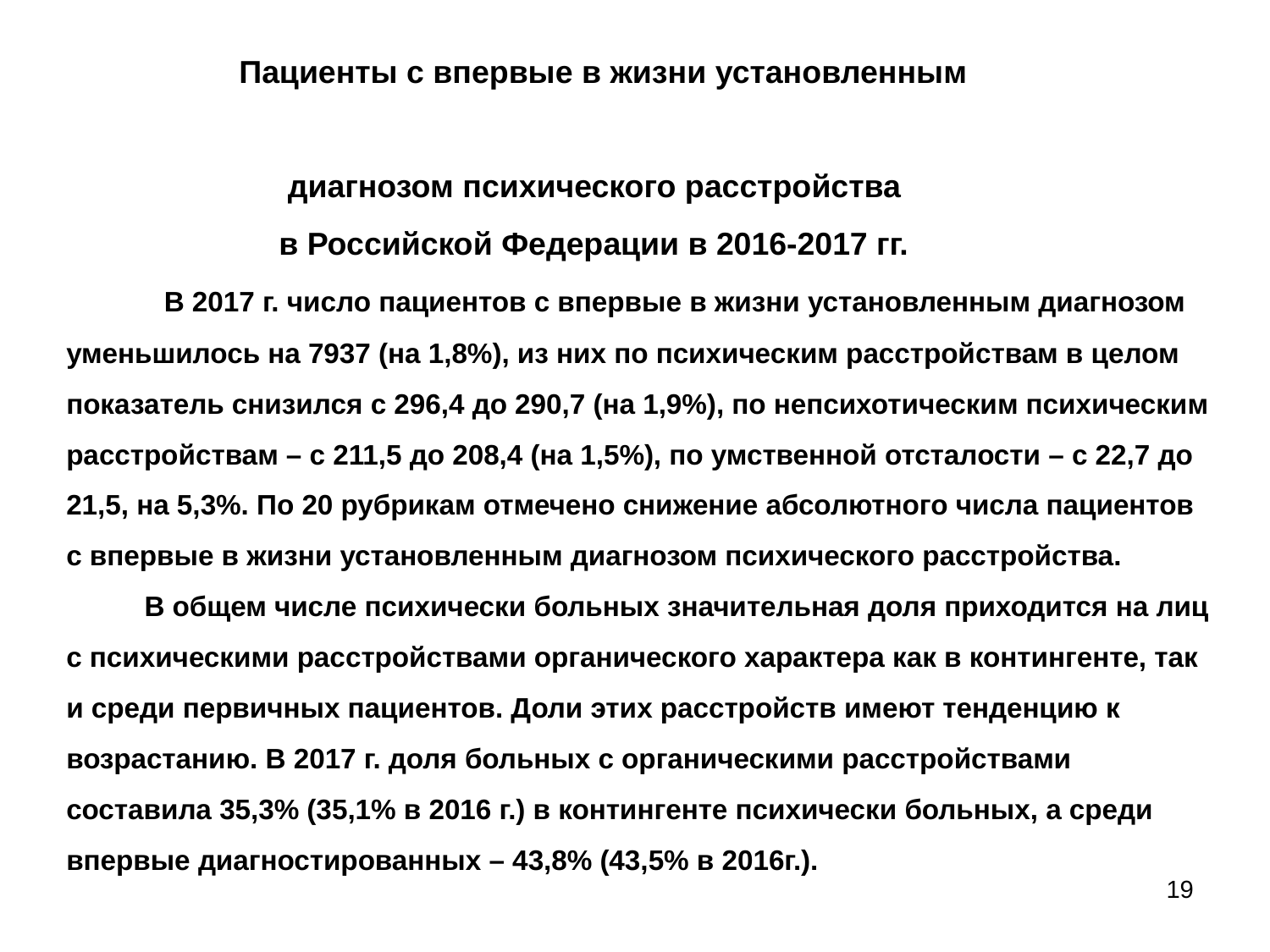

# Пациенты с впервые в жизни установленным диагнозом психического расстройства в Российской Федерации в 2016-2017 гг. В 2017 г. число пациентов с впервые в жизни установленным диагнозом уменьшилось на 7937 (на 1,8%), из них по психическим расстройствам в целом показатель снизился с 296,4 до 290,7 (на 1,9%), по непсихотическим психическим расстройствам – с 211,5 до 208,4 (на 1,5%), по умственной отсталости – с 22,7 до 21,5, на 5,3%. По 20 рубрикам отмечено снижение абсолютного числа пациентов с впервые в жизни установленным диагнозом психического расстройства. В общем числе психически больных значительная доля приходится на лиц с психическими расстройствами органического характера как в контингенте, так и среди первичных пациентов. Доли этих расстройств имеют тенденцию к возрастанию. В 2017 г. доля больных с органическими расстройствами составила 35,3% (35,1% в 2016 г.) в контингенте психически больных, а среди впервые диагностированных – 43,8% (43,5% в 2016г.).
19